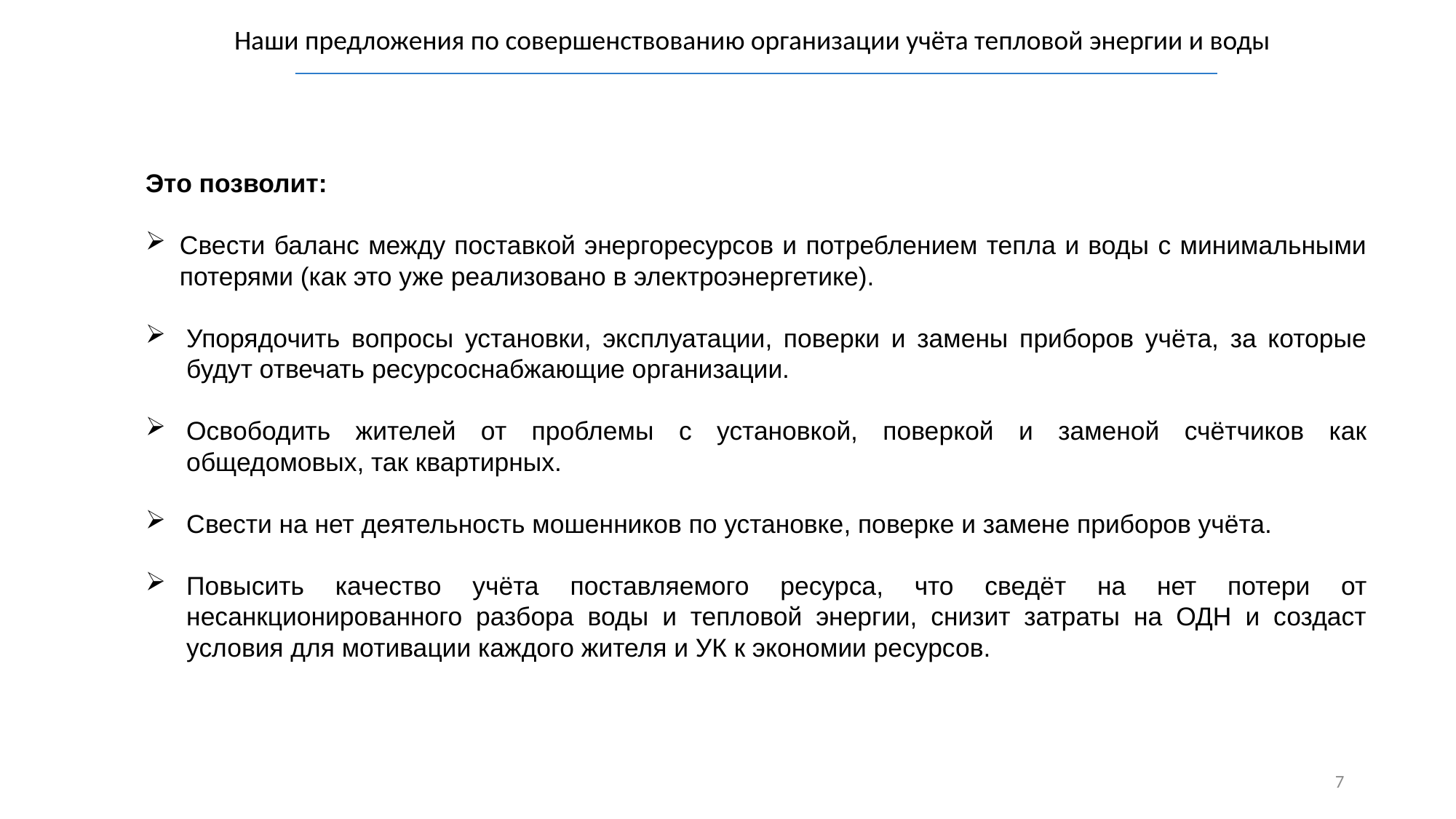

Наши предложения по совершенствованию организации учёта тепловой энергии и воды

Это позволит:

Свести баланс между поставкой энергоресурсов и потреблением тепла и воды с минимальными потерями (как это уже реализовано в электроэнергетике).

Упорядочить вопросы установки, эксплуатации, поверки и замены приборов учёта, за которые будут отвечать ресурсоснабжающие организации.

Освободить жителей от проблемы с установкой, поверкой и заменой счётчиков как общедомовых, так квартирных.

Свести на нет деятельность мошенников по установке, поверке и замене приборов учёта.

Повысить качество учёта поставляемого ресурса, что сведёт на нет потери от несанкционированного разбора воды и тепловой энергии, снизит затраты на ОДН и создаст условия для мотивации каждого жителя и УК к экономии ресурсов.
7